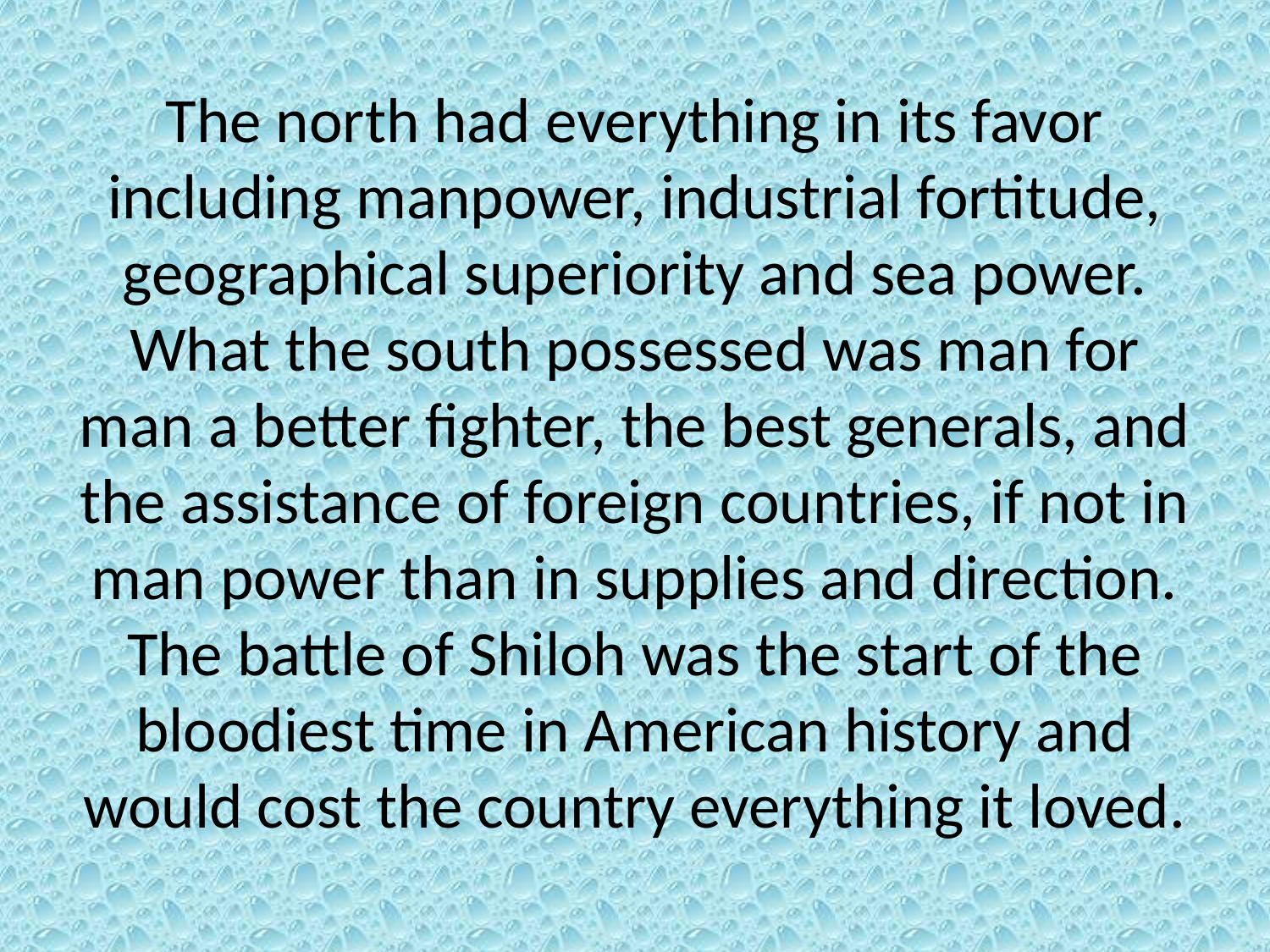

# The north had everything in its favor including manpower, industrial fortitude, geographical superiority and sea power. What the south possessed was man for man a better fighter, the best generals, and the assistance of foreign countries, if not in man power than in supplies and direction. The battle of Shiloh was the start of the bloodiest time in American history and would cost the country everything it loved.